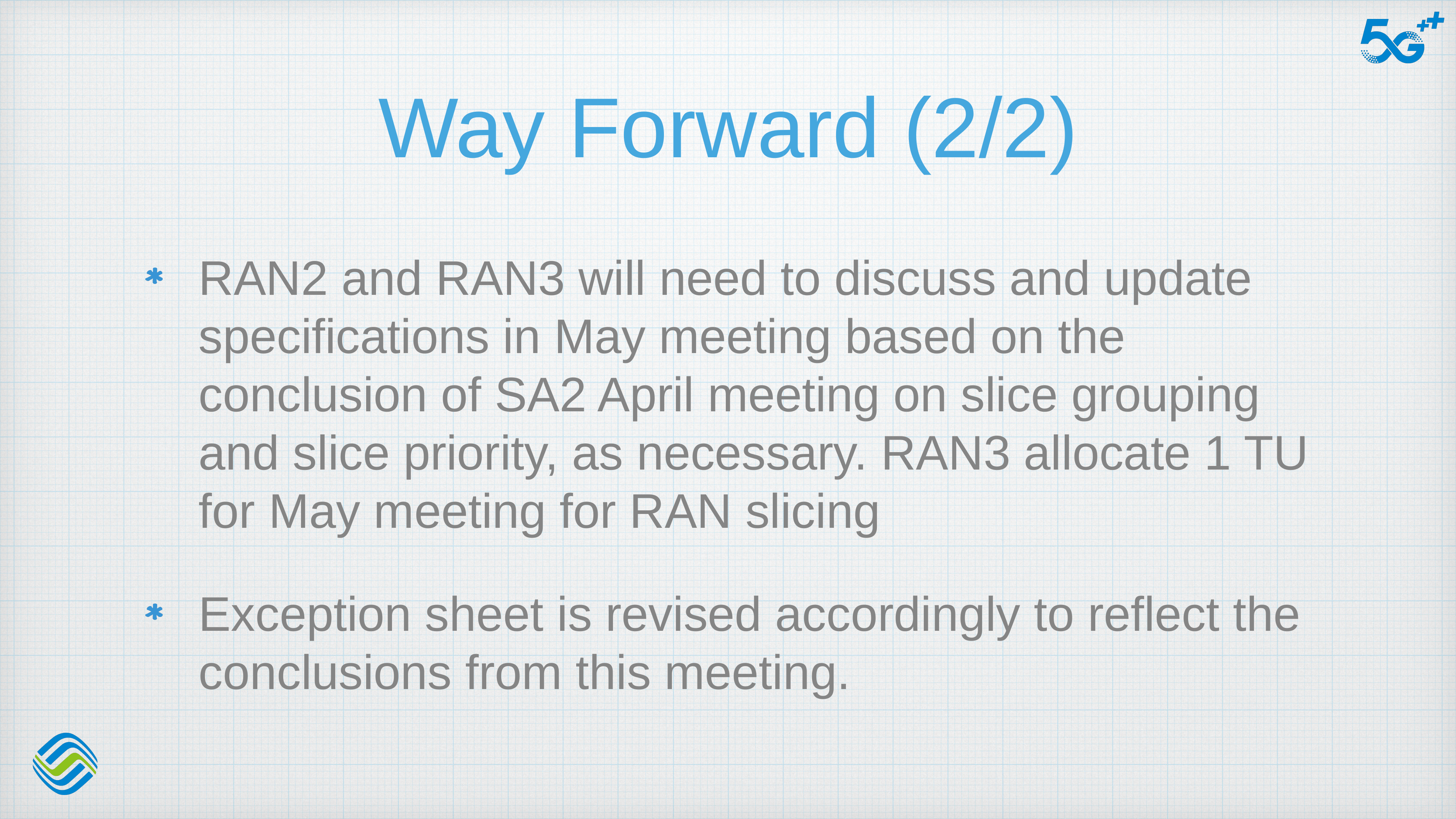

# Way Forward (2/2)
RAN2 and RAN3 will need to discuss and update specifications in May meeting based on the conclusion of SA2 April meeting on slice grouping and slice priority, as necessary. RAN3 allocate 1 TU for May meeting for RAN slicing
Exception sheet is revised accordingly to reflect the conclusions from this meeting.